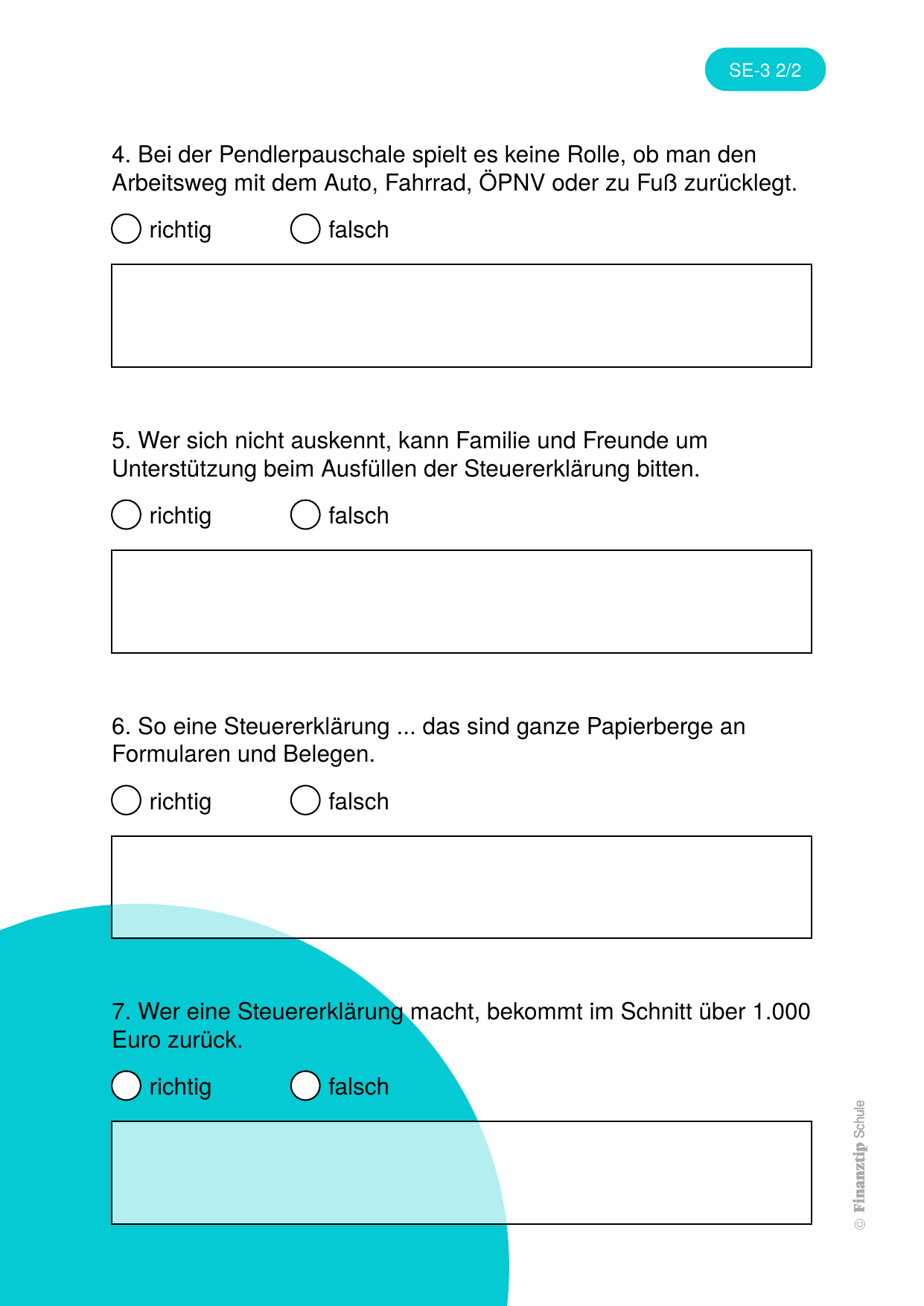

4. Bei der Pendlerpauschale spielt es keine Rolle, ob man den Arbeitsweg mit dem Auto, Fahrrad, ÖPNV oder zu Fuß zurücklegt.

richtig
falsch

5. Wer sich nicht auskennt, kann Familie und Freunde um Unterstützung beim Ausfüllen der Steuererklärung bitten.

richtig
falsch

6. So eine Steuererklärung ... das sind ganze Papierberge an Formularen und Belegen.
richtig
falsch

7. Wer eine Steuererklärung macht, bekommt im Schnitt über 1.000 Euro zurück.
richtig
falsch